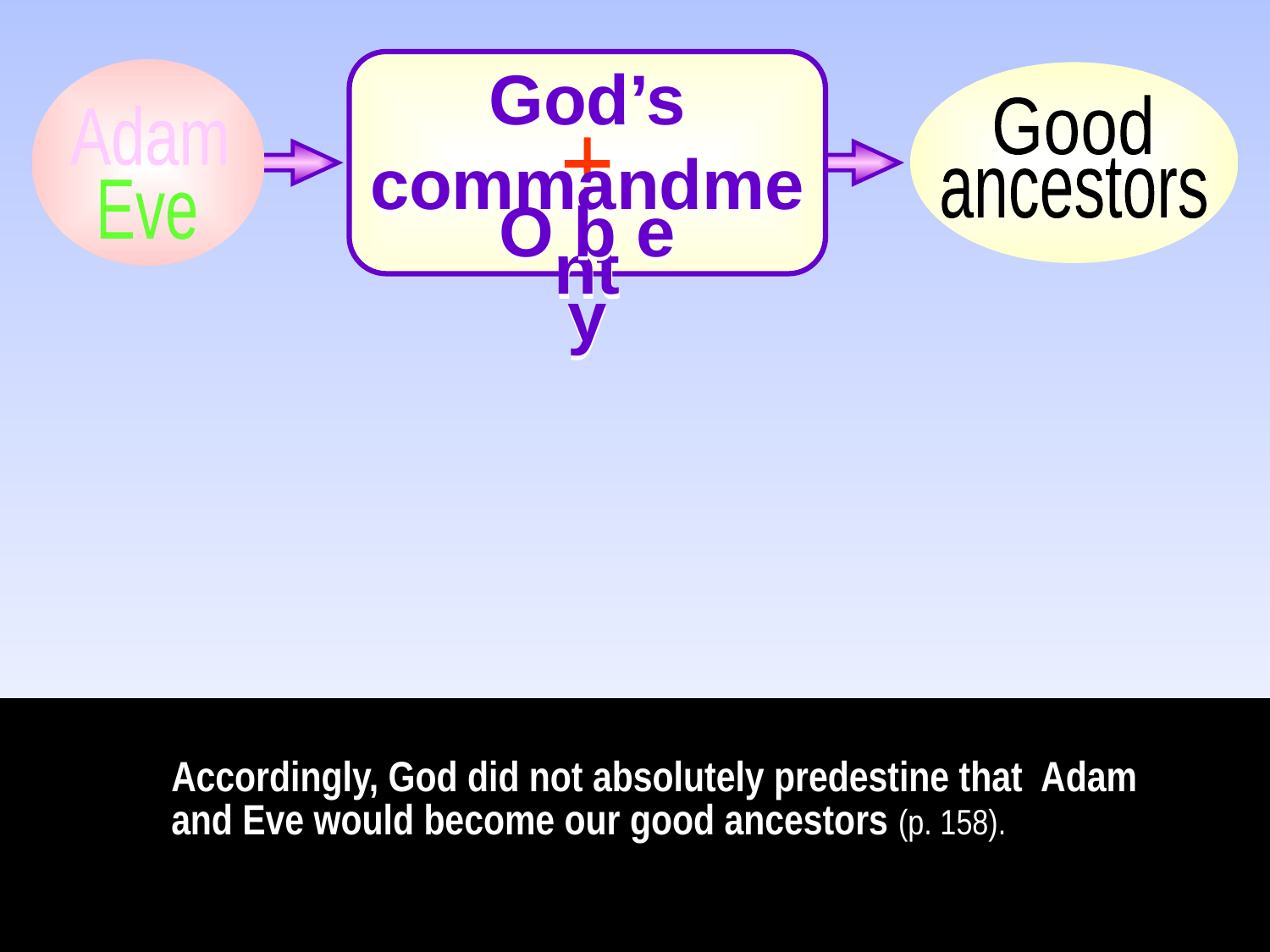

God’s commandment

Good
Adam

+
ancestors
Eve
O b e y

Accordingly, God did not absolutely predestine that  Adam and Eve would become our good ancestors (p. 158).